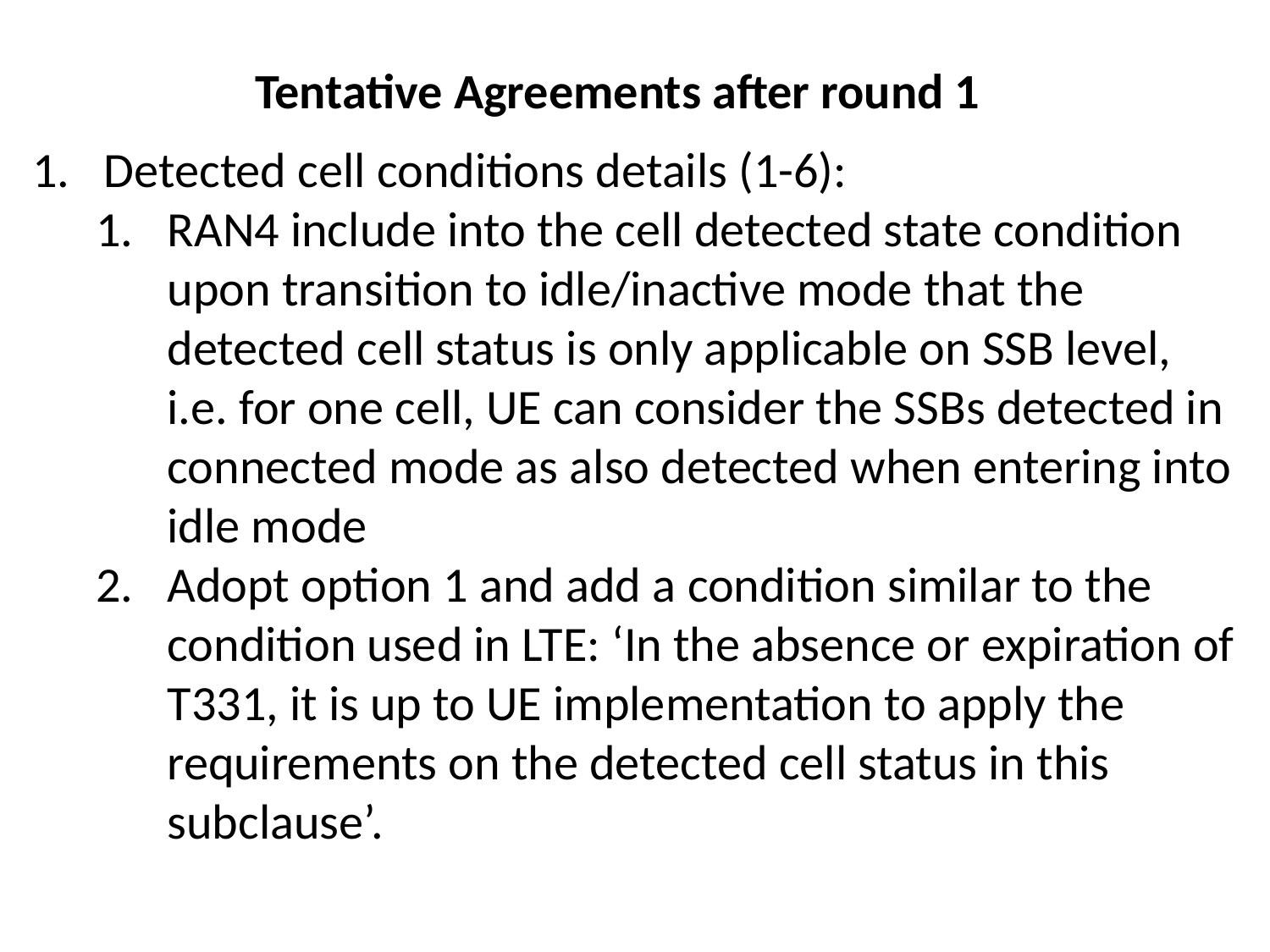

# Tentative Agreements after round 1
Detected cell conditions details (1-6):
RAN4 include into the cell detected state condition upon transition to idle/inactive mode that the detected cell status is only applicable on SSB level, i.e. for one cell, UE can consider the SSBs detected in connected mode as also detected when entering into idle mode
Adopt option 1 and add a condition similar to the condition used in LTE: ‘In the absence or expiration of T331, it is up to UE implementation to apply the requirements on the detected cell status in this subclause’.